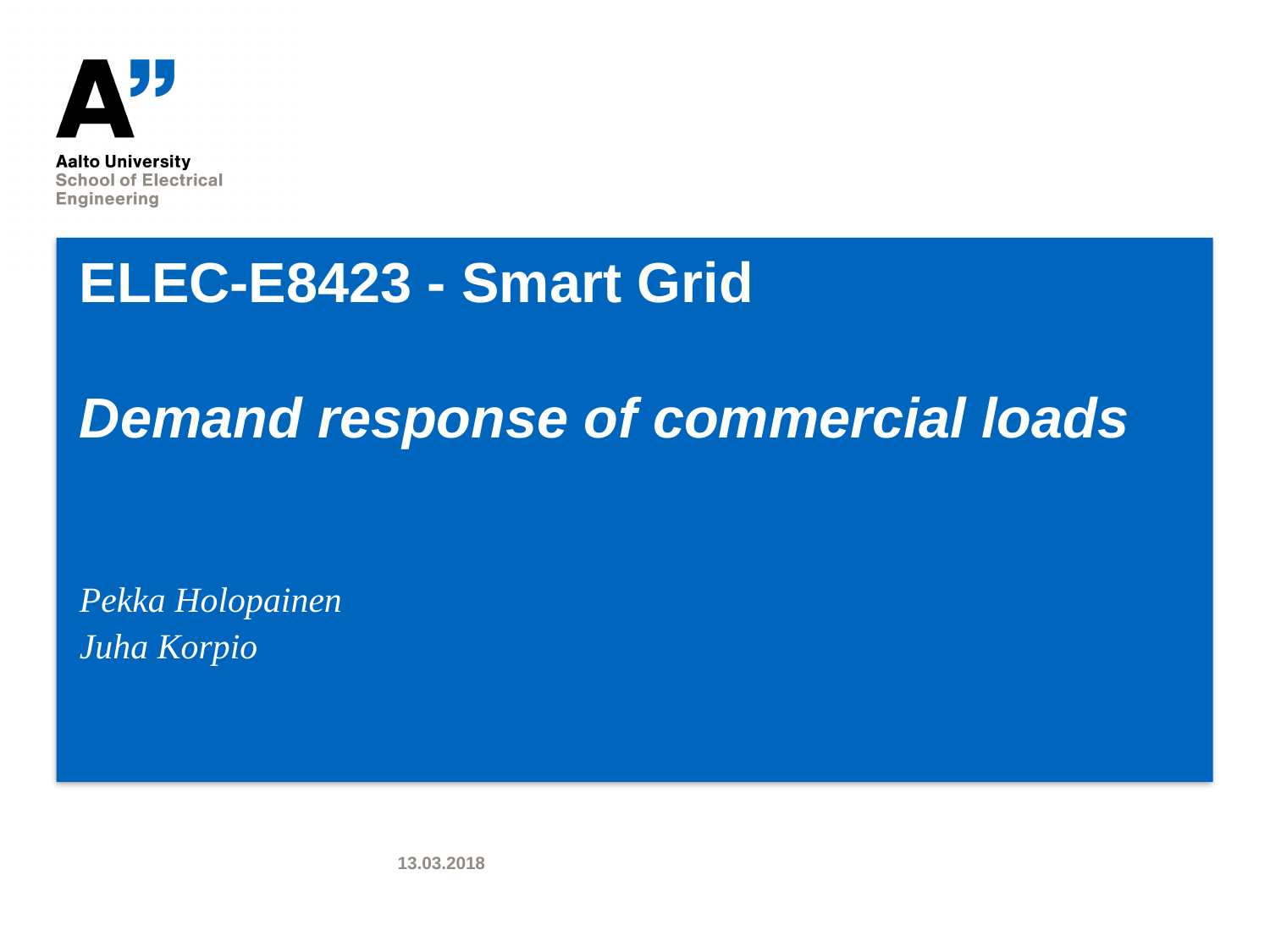

# ELEC-E8423 - Smart Grid Demand response of commercial loads
Pekka Holopainen
Juha Korpio

13.03.2018